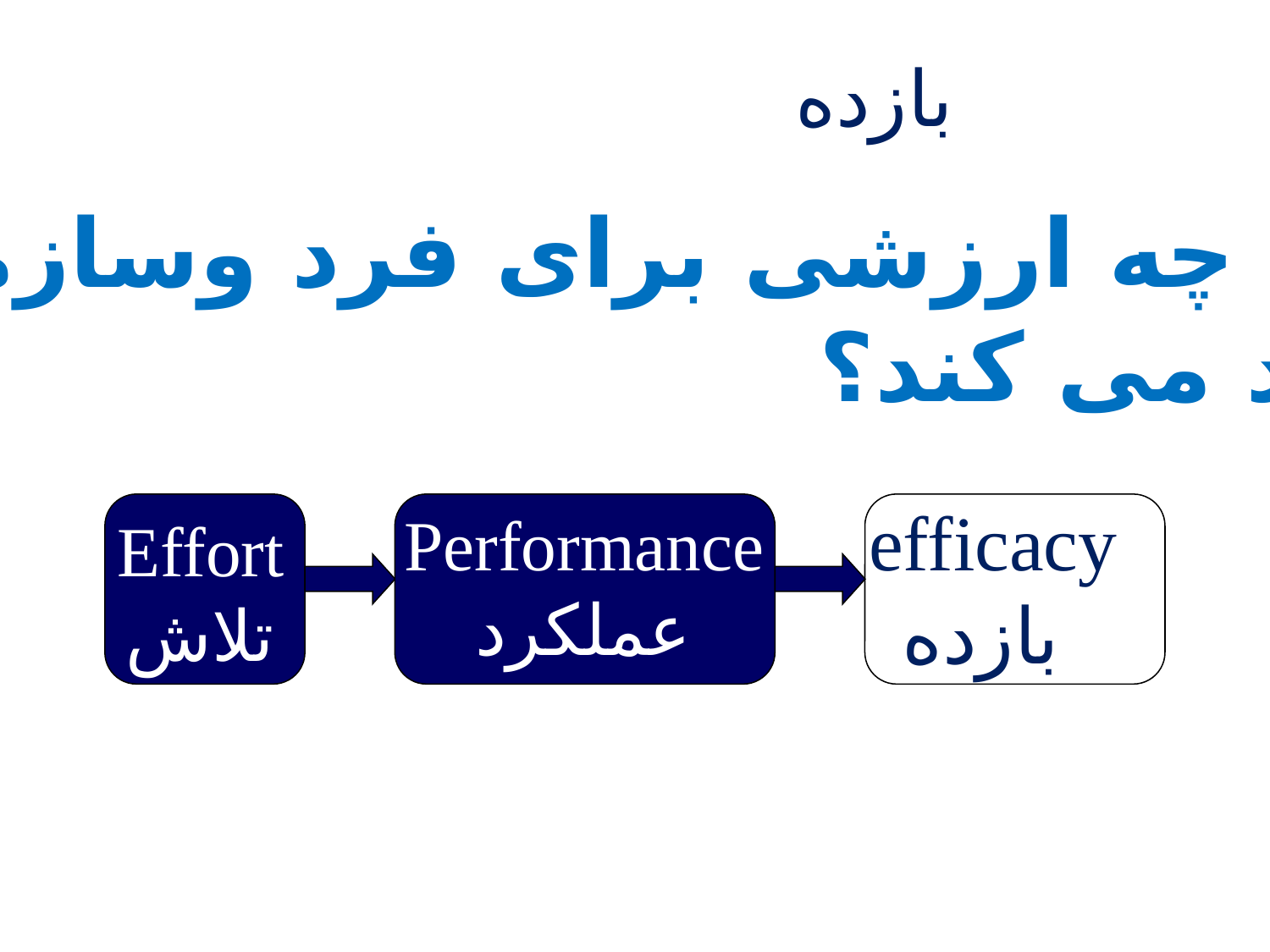

# بازده
بازده چه ارزشی برای فرد وسازمان
ایجاد می کند؟
efficacy
بازده

Effort
تلاش
Performance
عملکرد